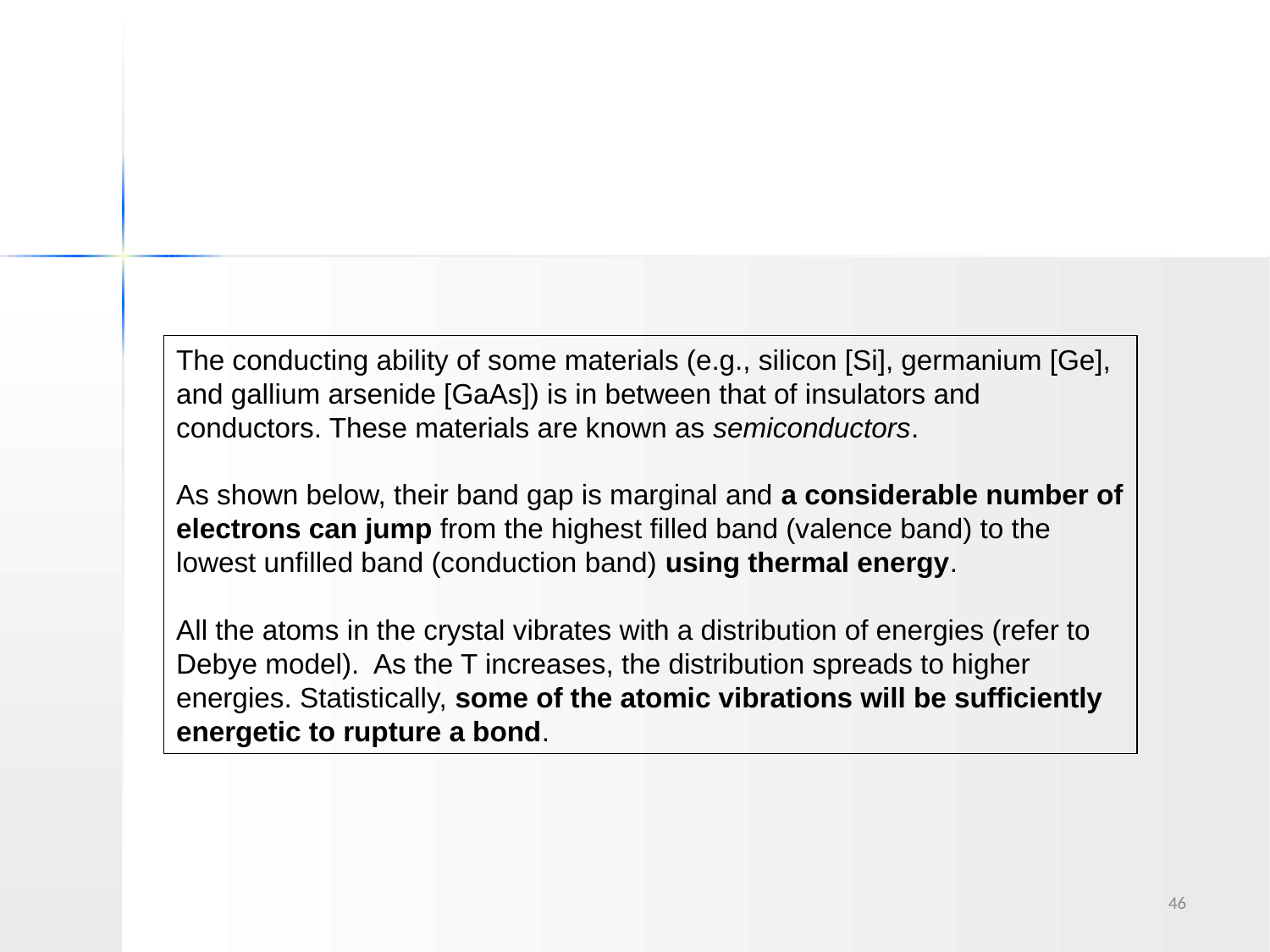

The conducting ability of some materials (e.g., silicon [Si], germanium [Ge], and gallium arsenide [GaAs]) is in between that of insulators and conductors. These materials are known as semiconductors.

As shown below, their band gap is marginal and a considerable number of electrons can jump from the highest filled band (valence band) to the lowest unfilled band (conduction band) using thermal energy.

All the atoms in the crystal vibrates with a distribution of energies (refer to Debye model).  As the T increases, the distribution spreads to higher energies. Statistically, some of the atomic vibrations will be sufficiently energetic to rupture a bond.